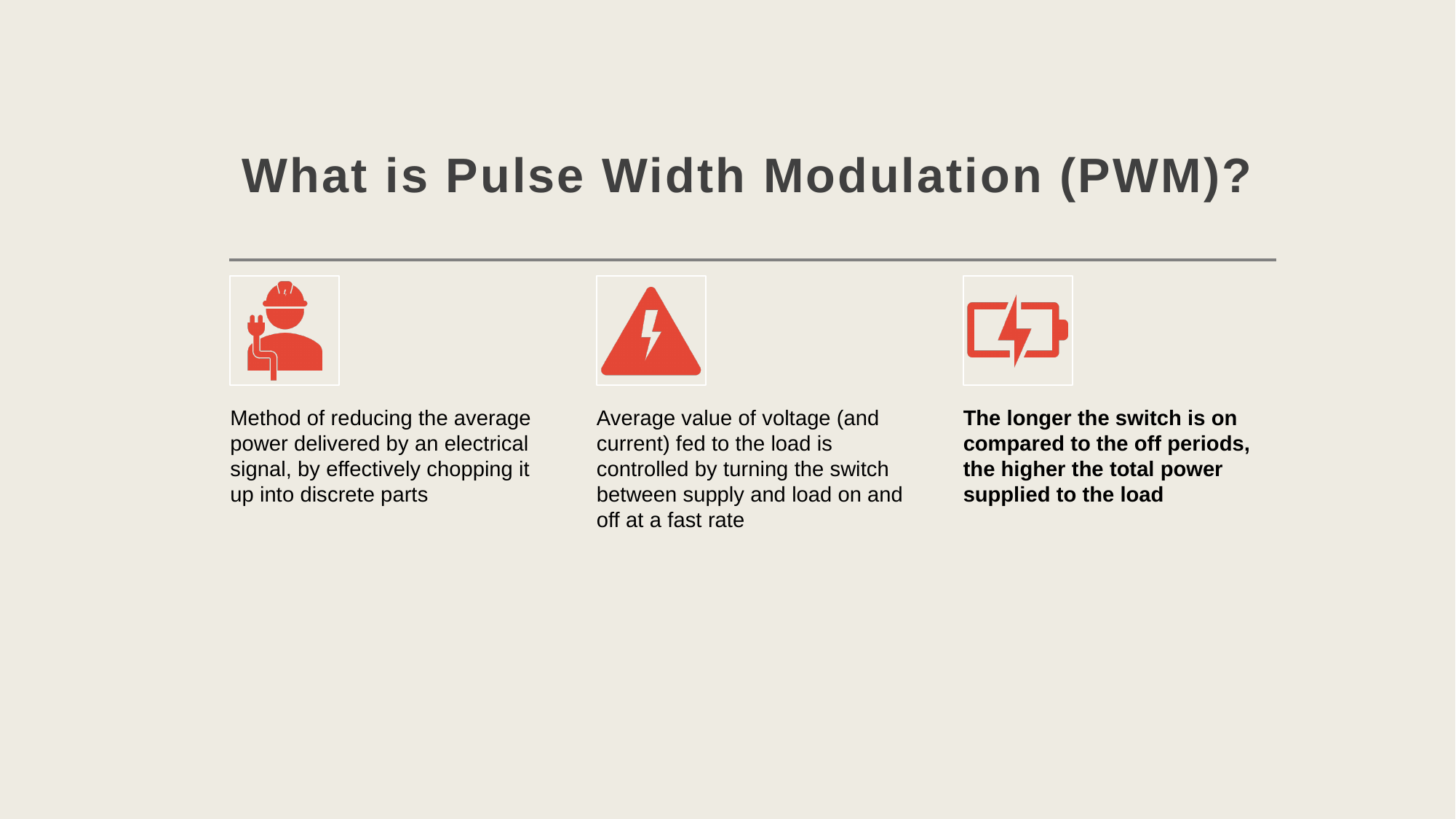

# What is Pulse Width Modulation (PWM)?
Method of reducing the average power delivered by an electrical signal, by effectively chopping it up into discrete parts
Average value of voltage (and current) fed to the load is controlled by turning the switch between supply and load on and off at a fast rate
The longer the switch is on compared to the off periods, the higher the total power supplied to the load